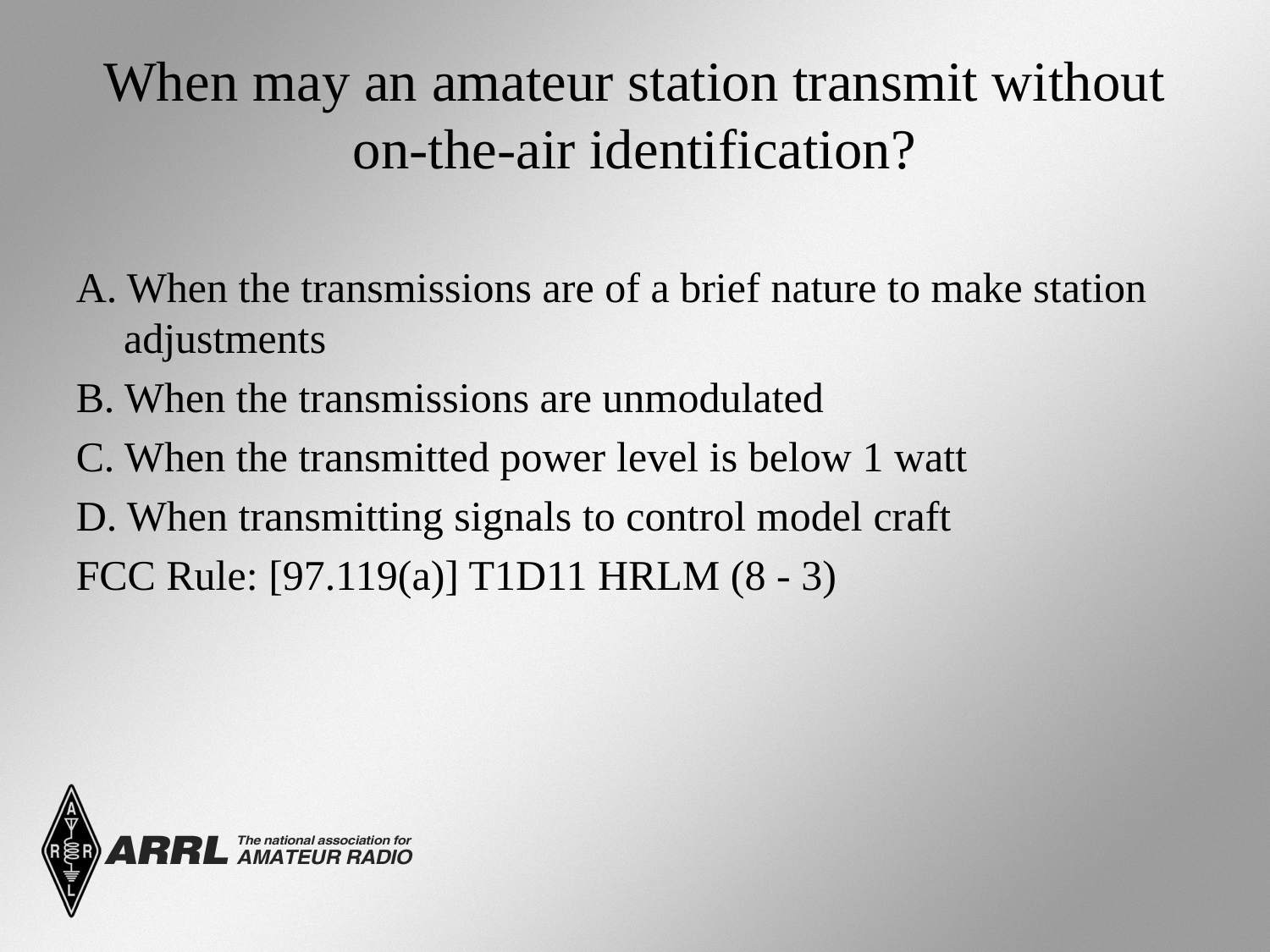

# When may an amateur station transmit without on-the-air identification?
A. When the transmissions are of a brief nature to make station adjustments
B. When the transmissions are unmodulated
C. When the transmitted power level is below 1 watt
D. When transmitting signals to control model craft
FCC Rule: [97.119(a)] T1D11 HRLM (8 - 3)